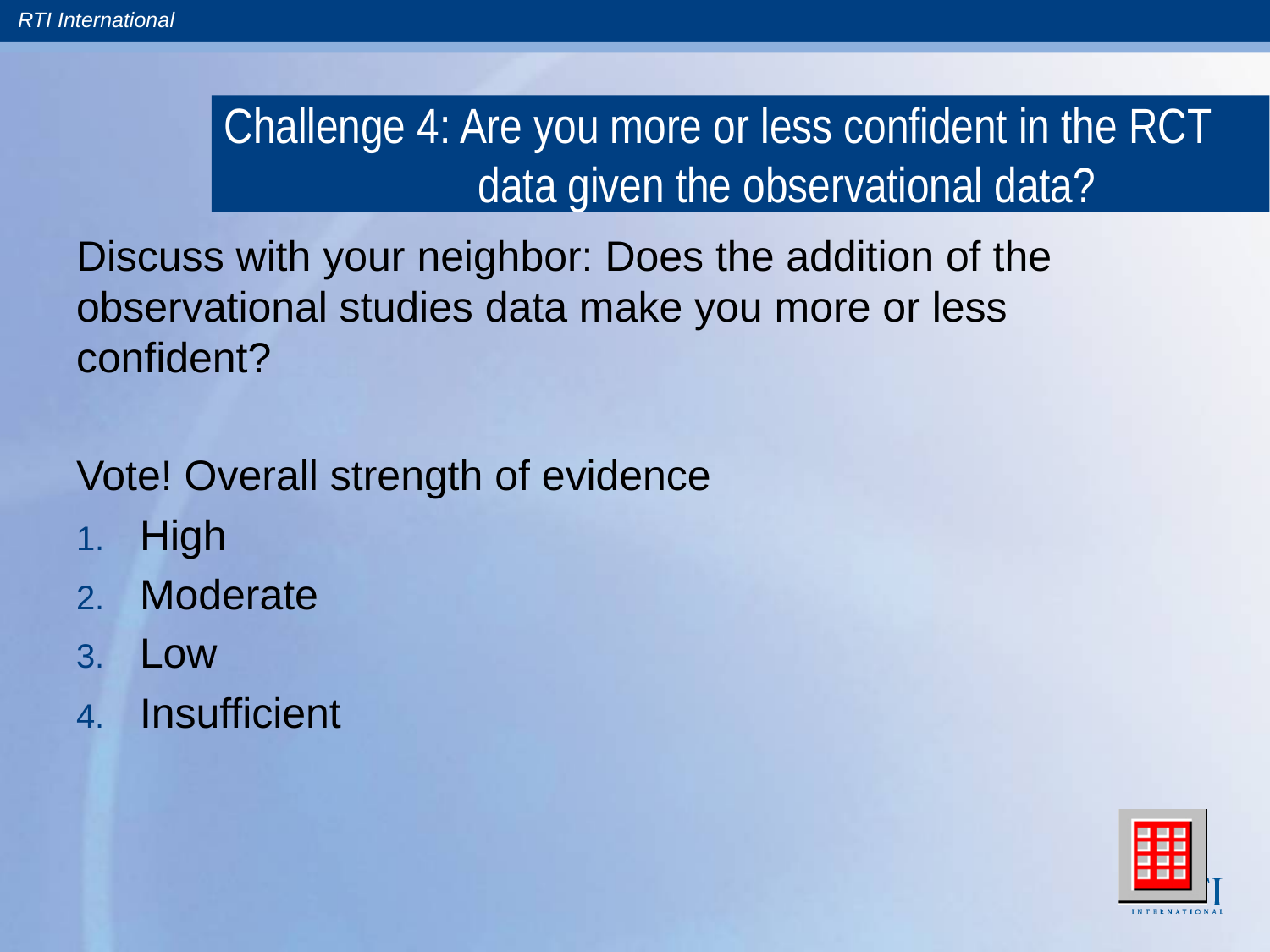

# Challenge 4: Are you more or less confident in the RCT 			data given the observational data?
Discuss with your neighbor: Does the addition of the observational studies data make you more or less confident?

Vote! Overall strength of evidence
High
Moderate
Low
Insufficient